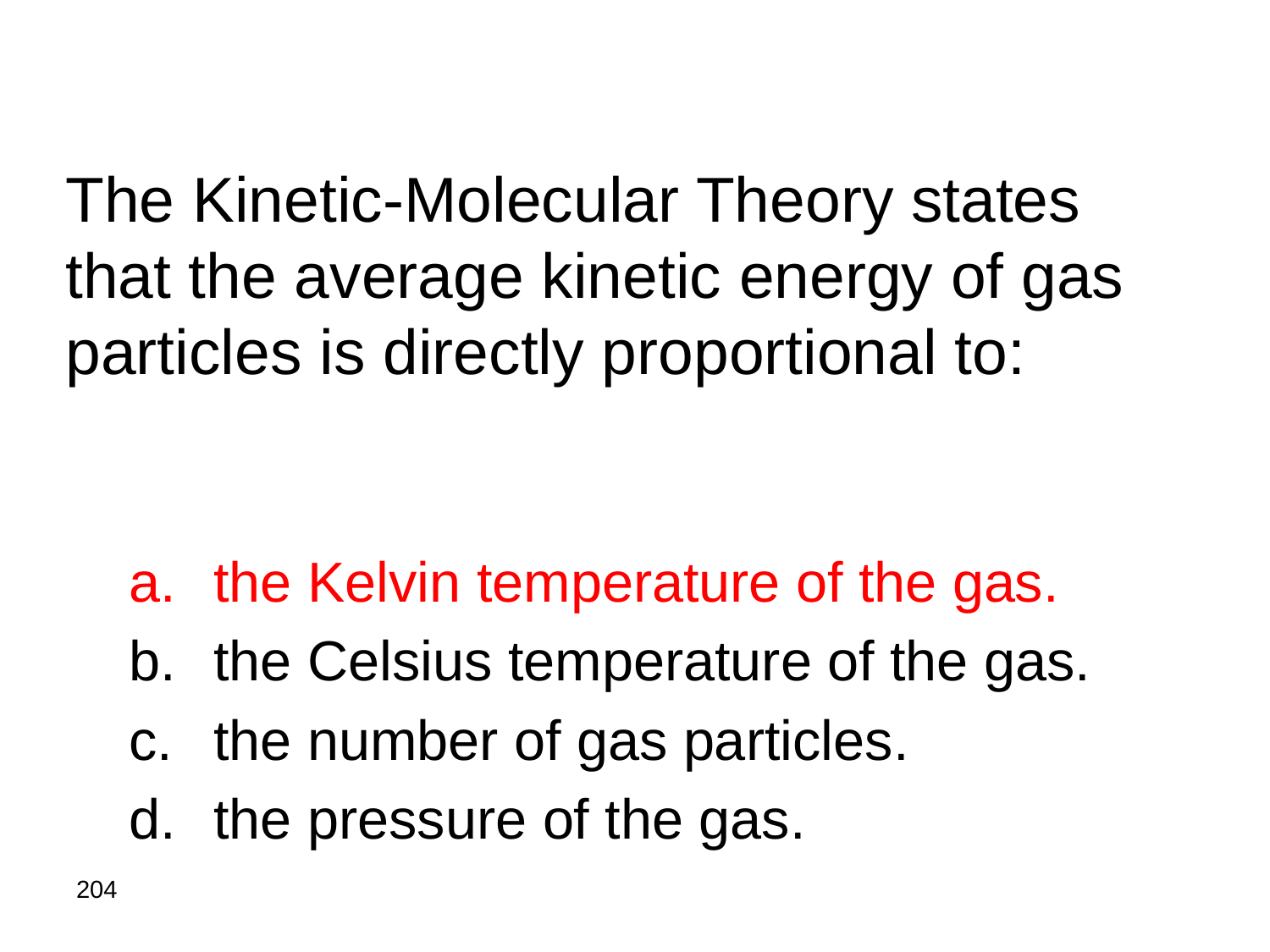

# The Kinetic-Molecular Theory states that the average kinetic energy of gas particles is directly proportional to:
the Kelvin temperature of the gas.
the Celsius temperature of the gas.
the number of gas particles.
the pressure of the gas.
204